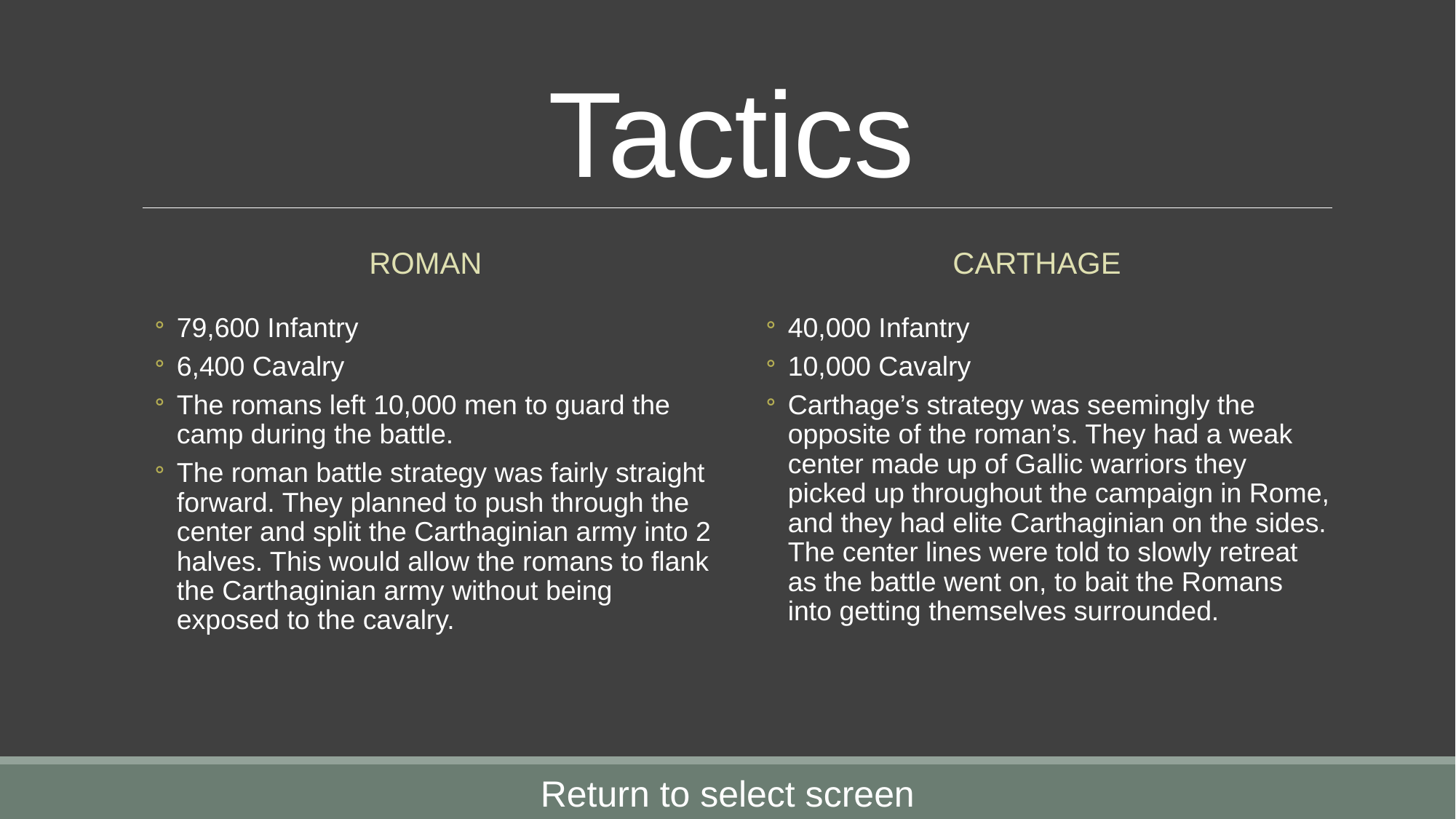

# Tactics
Roman
carthage
79,600 Infantry
6,400 Cavalry
The romans left 10,000 men to guard the camp during the battle.
The roman battle strategy was fairly straight forward. They planned to push through the center and split the Carthaginian army into 2 halves. This would allow the romans to flank the Carthaginian army without being exposed to the cavalry.

40,000 Infantry
10,000 Cavalry
Carthage’s strategy was seemingly the opposite of the roman’s. They had a weak center made up of Gallic warriors they picked up throughout the campaign in Rome, and they had elite Carthaginian on the sides. The center lines were told to slowly retreat as the battle went on, to bait the Romans into getting themselves surrounded.
Return to select screen